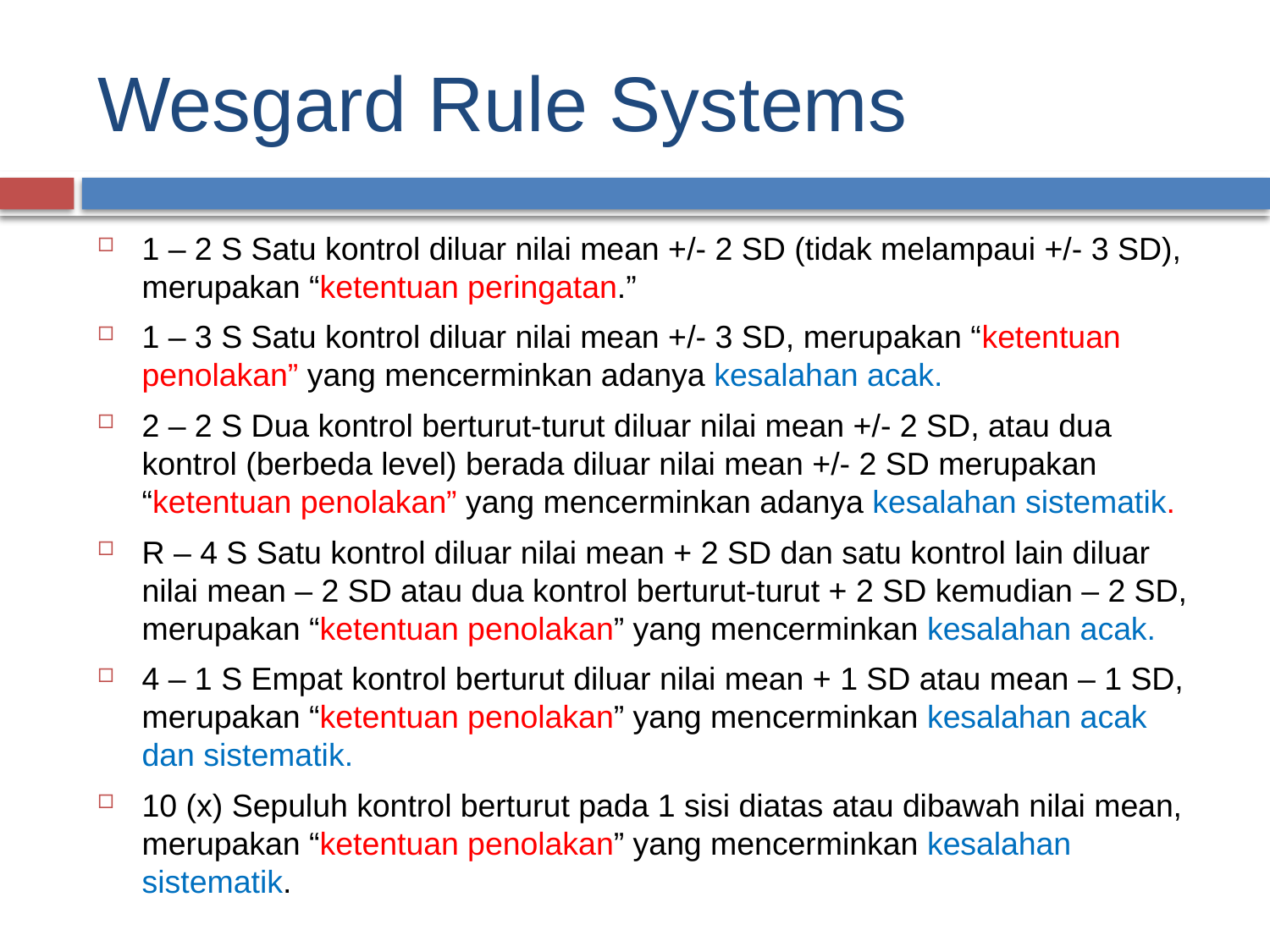

# Wesgard Rule Systems
1 – 2 S Satu kontrol diluar nilai mean +/- 2 SD (tidak melampaui +/- 3 SD), merupakan “ketentuan peringatan.”
1 – 3 S Satu kontrol diluar nilai mean +/- 3 SD, merupakan “ketentuan penolakan” yang mencerminkan adanya kesalahan acak.
2 – 2 S Dua kontrol berturut-turut diluar nilai mean +/- 2 SD, atau dua kontrol (berbeda level) berada diluar nilai mean +/- 2 SD merupakan “ketentuan penolakan” yang mencerminkan adanya kesalahan sistematik.
R – 4 S Satu kontrol diluar nilai mean + 2 SD dan satu kontrol lain diluar nilai mean – 2 SD atau dua kontrol berturut-turut + 2 SD kemudian – 2 SD, merupakan “ketentuan penolakan” yang mencerminkan kesalahan acak.
4 – 1 S Empat kontrol berturut diluar nilai mean + 1 SD atau mean – 1 SD, merupakan “ketentuan penolakan” yang mencerminkan kesalahan acak dan sistematik.
10 (x) Sepuluh kontrol berturut pada 1 sisi diatas atau dibawah nilai mean, merupakan “ketentuan penolakan” yang mencerminkan kesalahan sistematik.